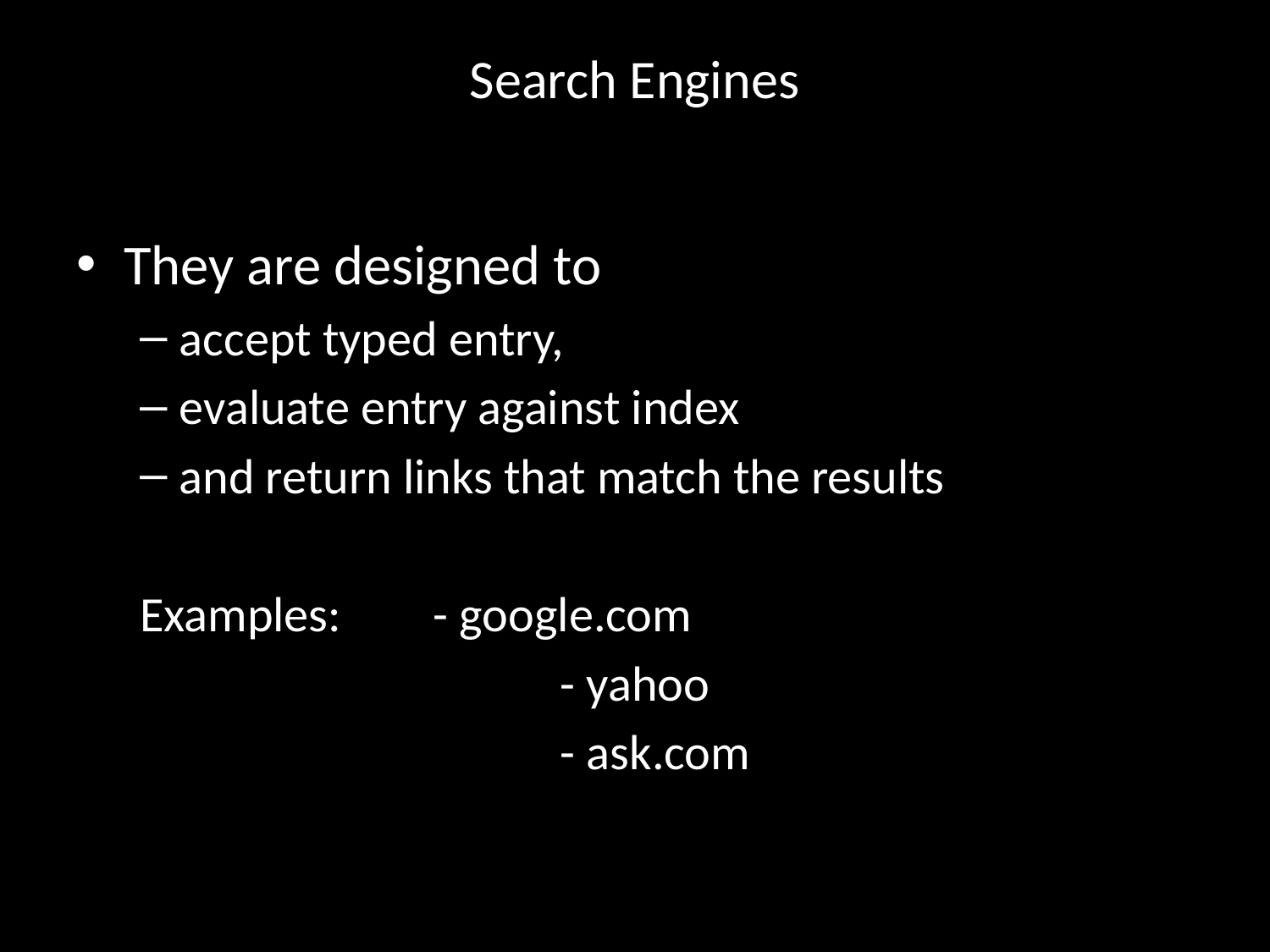

# Search Engines
They are designed to
accept typed entry,
evaluate entry against index
and return links that match the results

Examples:	- google.com
				- yahoo
				- ask.com